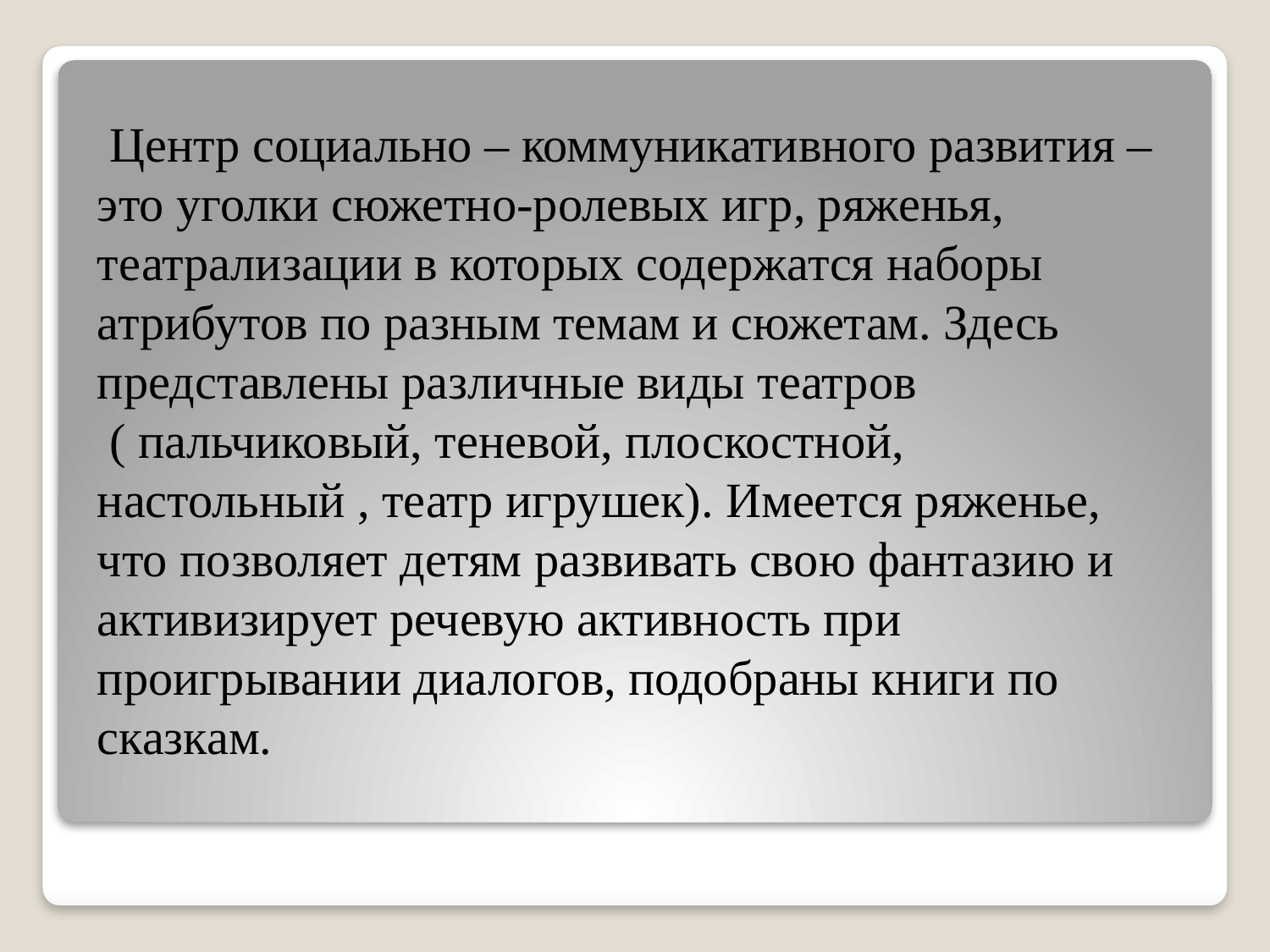

Центр социально – коммуникативного развития – это уголки сюжетно-ролевых игр, ряженья, театрализации в которых содержатся наборы атрибутов по разным темам и сюжетам. Здесь представлены различные виды театров
 ( пальчиковый, теневой, плоскостной, настольный , театр игрушек). Имеется ряженье, что позволяет детям развивать свою фантазию и активизирует речевую активность при проигрывании диалогов, подобраны книги по сказкам.